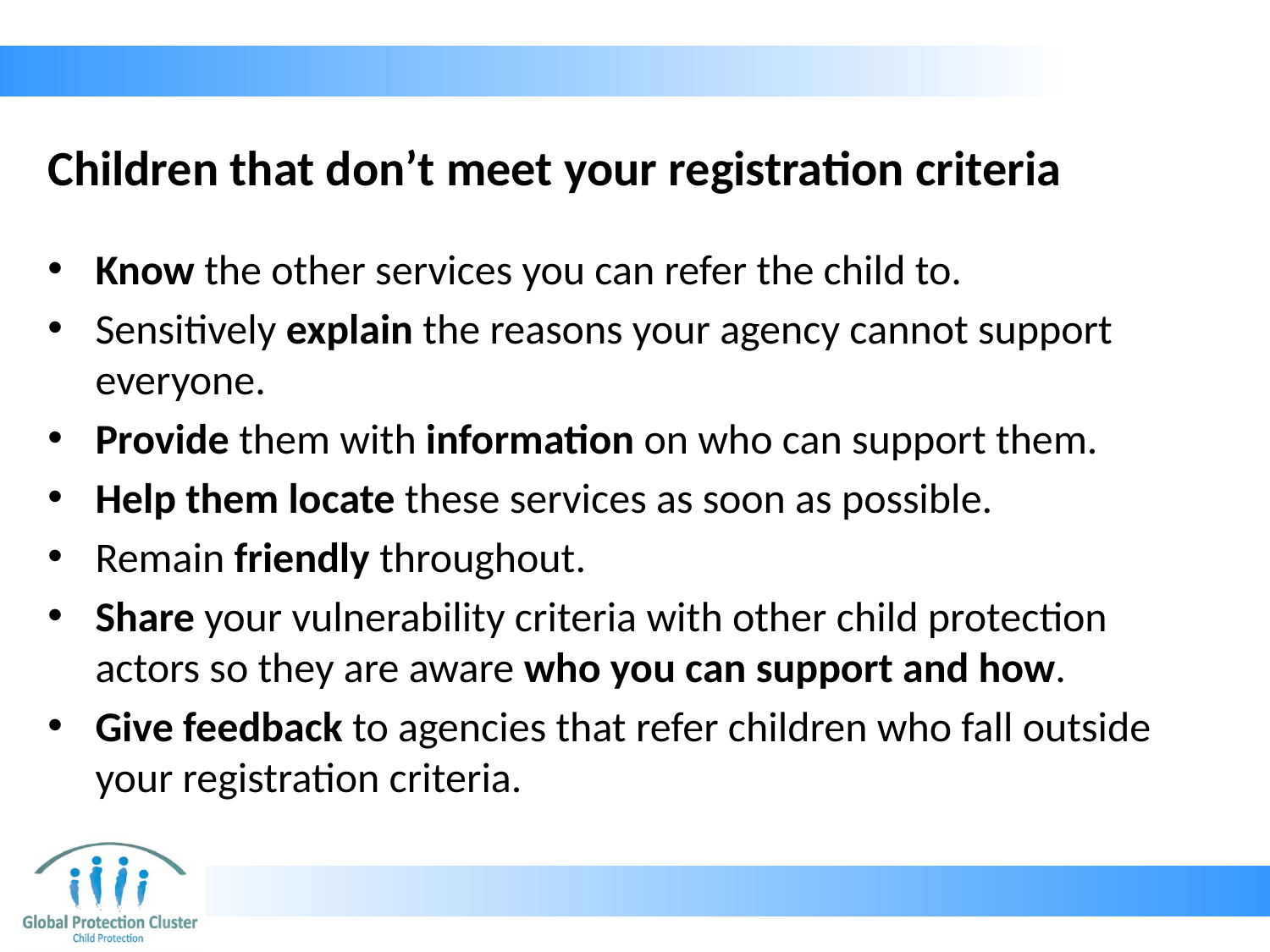

# Children that don’t meet your registration criteria
Know the other services you can refer the child to.
Sensitively explain the reasons your agency cannot support everyone.
Provide them with information on who can support them.
Help them locate these services as soon as possible.
Remain friendly throughout.
Share your vulnerability criteria with other child protection actors so they are aware who you can support and how.
Give feedback to agencies that refer children who fall outside your registration criteria.